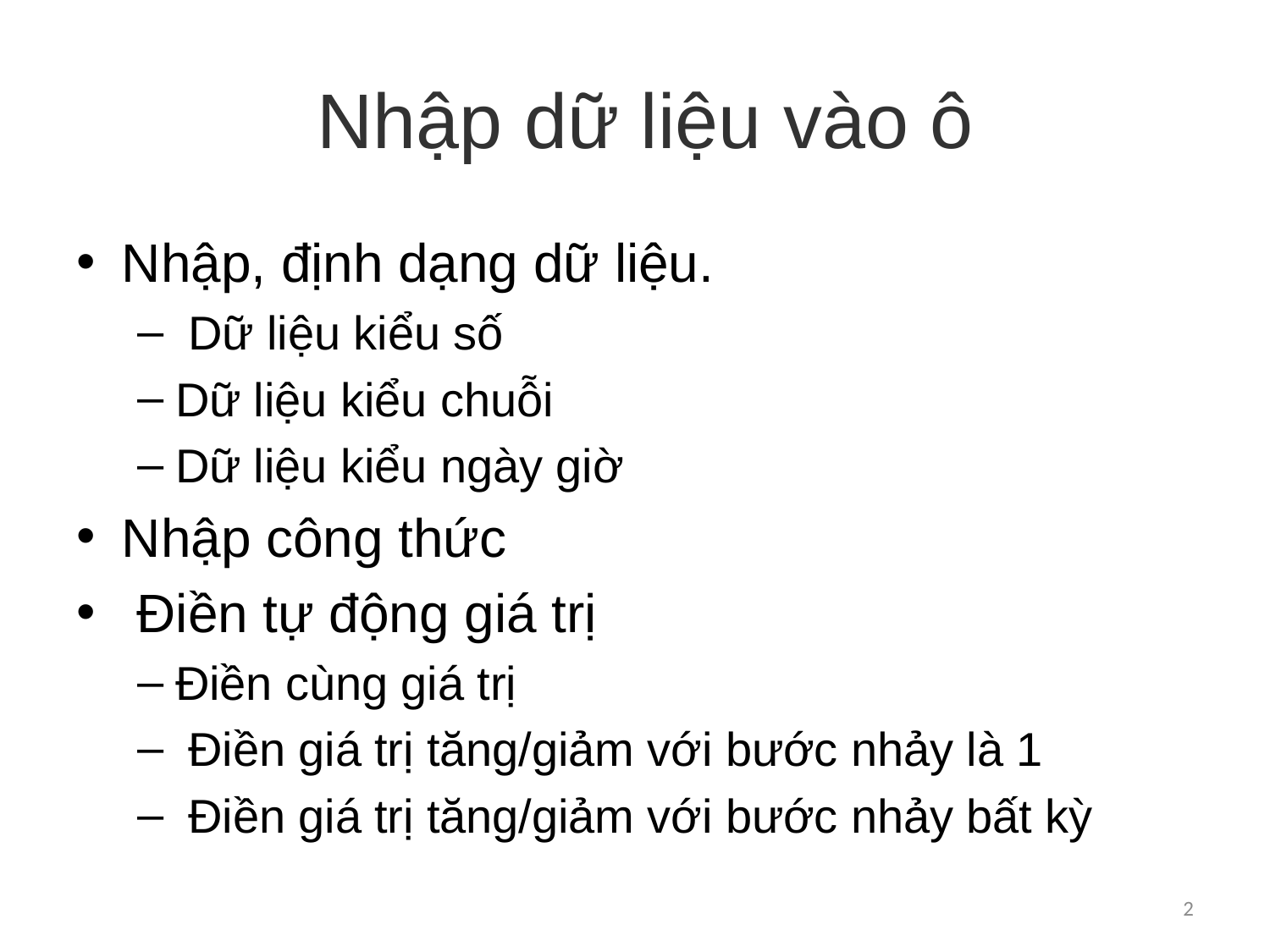

# Nhập dữ liệu vào ô
Nhập, định dạng dữ liệu.
 Dữ liệu kiểu số
Dữ liệu kiểu chuỗi
Dữ liệu kiểu ngày giờ
Nhập công thức
 Điền tự động giá trị
Điền cùng giá trị
 Điền giá trị tăng/giảm với bước nhảy là 1
 Điền giá trị tăng/giảm với bước nhảy bất kỳ

2